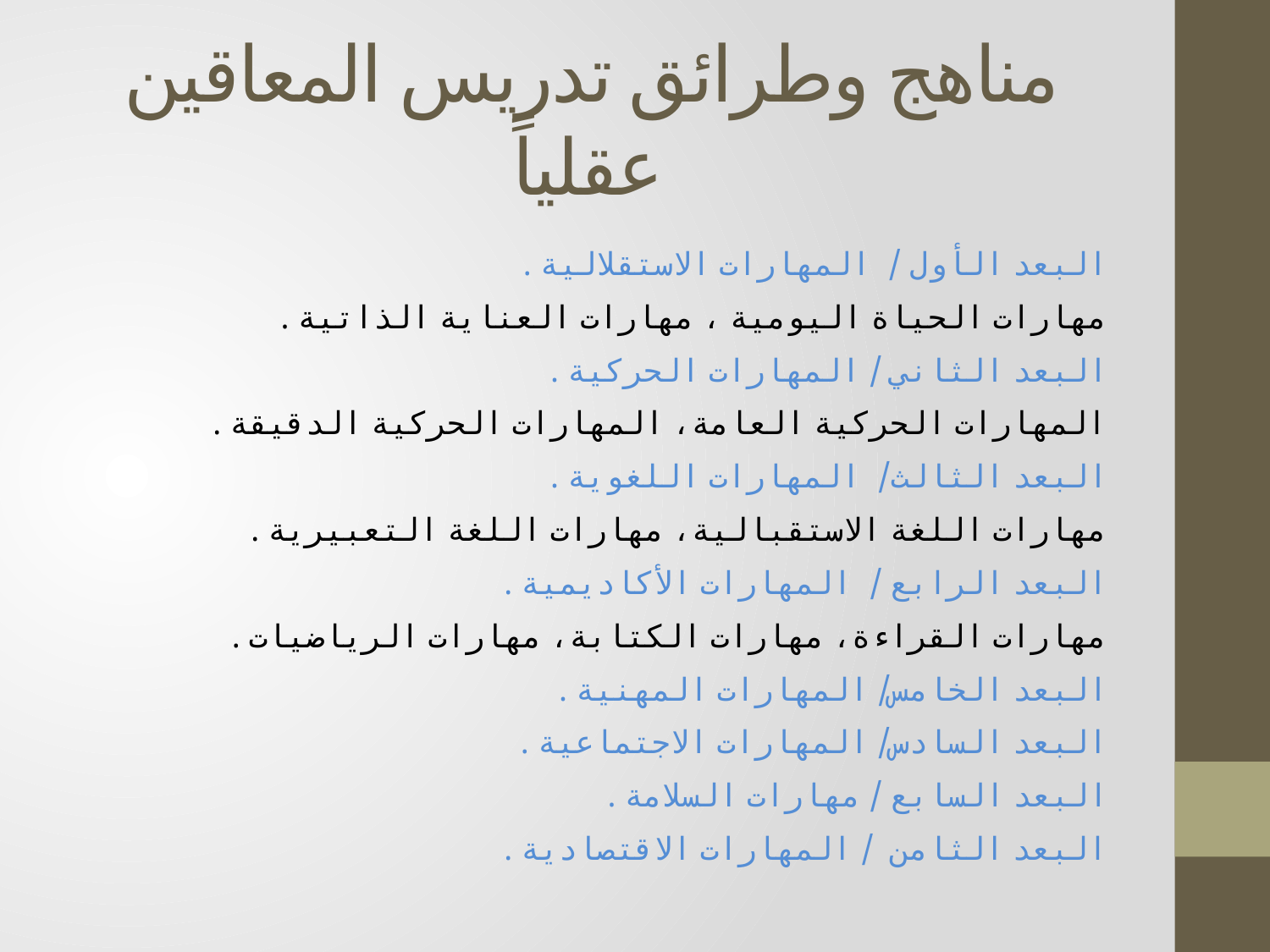

# مناهج وطرائق تدريس المعاقين عقلياً
البعد الأول /  المهارات الاستقلالية .
مهارات الحياة اليومية ، مهارات العناية الذاتية .
البعد الثاني / المهارات الحركية .
المهارات الحركية العامة، المهارات الحركية الدقيقة .
البعد الثالث/  المهارات اللغوية .
مهارات اللغة الاستقبالية، مهارات اللغة التعبيرية .
البعد الرابع /  المهارات الأكاديمية .
مهارات القراءة، مهارات الكتابة، مهارات الرياضيات .
البعد الخامس/ المهارات المهنية .
البعد السادس/ المهارات الاجتماعية .
البعد السابع / مهارات السلامة .
البعد الثامن  / المهارات الاقتصادية .